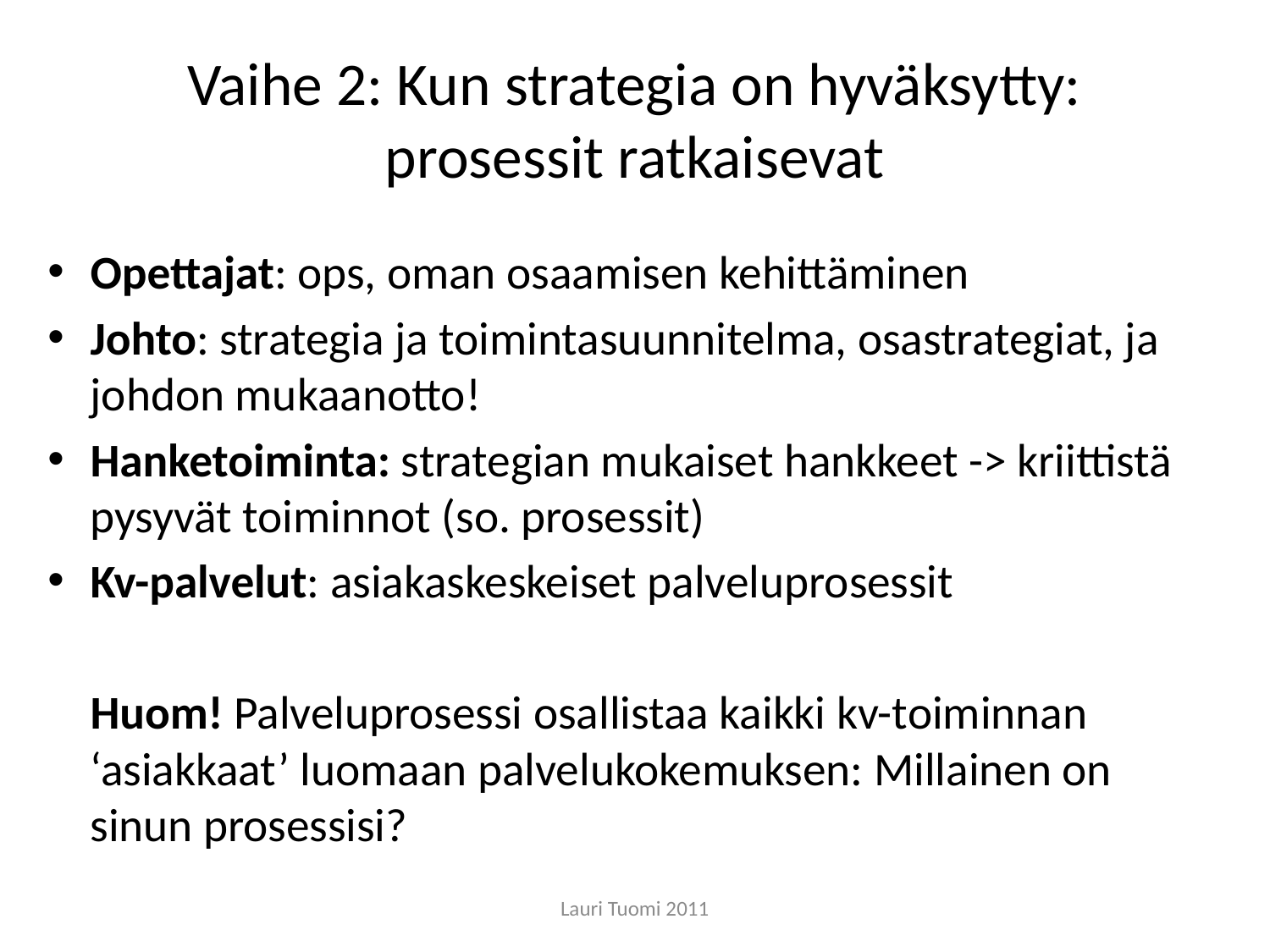

# Vaihe 2: Kun strategia on hyväksytty: prosessit ratkaisevat
Opettajat: ops, oman osaamisen kehittäminen
Johto: strategia ja toimintasuunnitelma, osastrategiat, ja johdon mukaanotto!
Hanketoiminta: strategian mukaiset hankkeet -> kriittistä pysyvät toiminnot (so. prosessit)
Kv-palvelut: asiakaskeskeiset palveluprosessit

	Huom! Palveluprosessi osallistaa kaikki kv-toiminnan ‘asiakkaat’ luomaan palvelukokemuksen: Millainen on sinun prosessisi?
Lauri Tuomi 2011